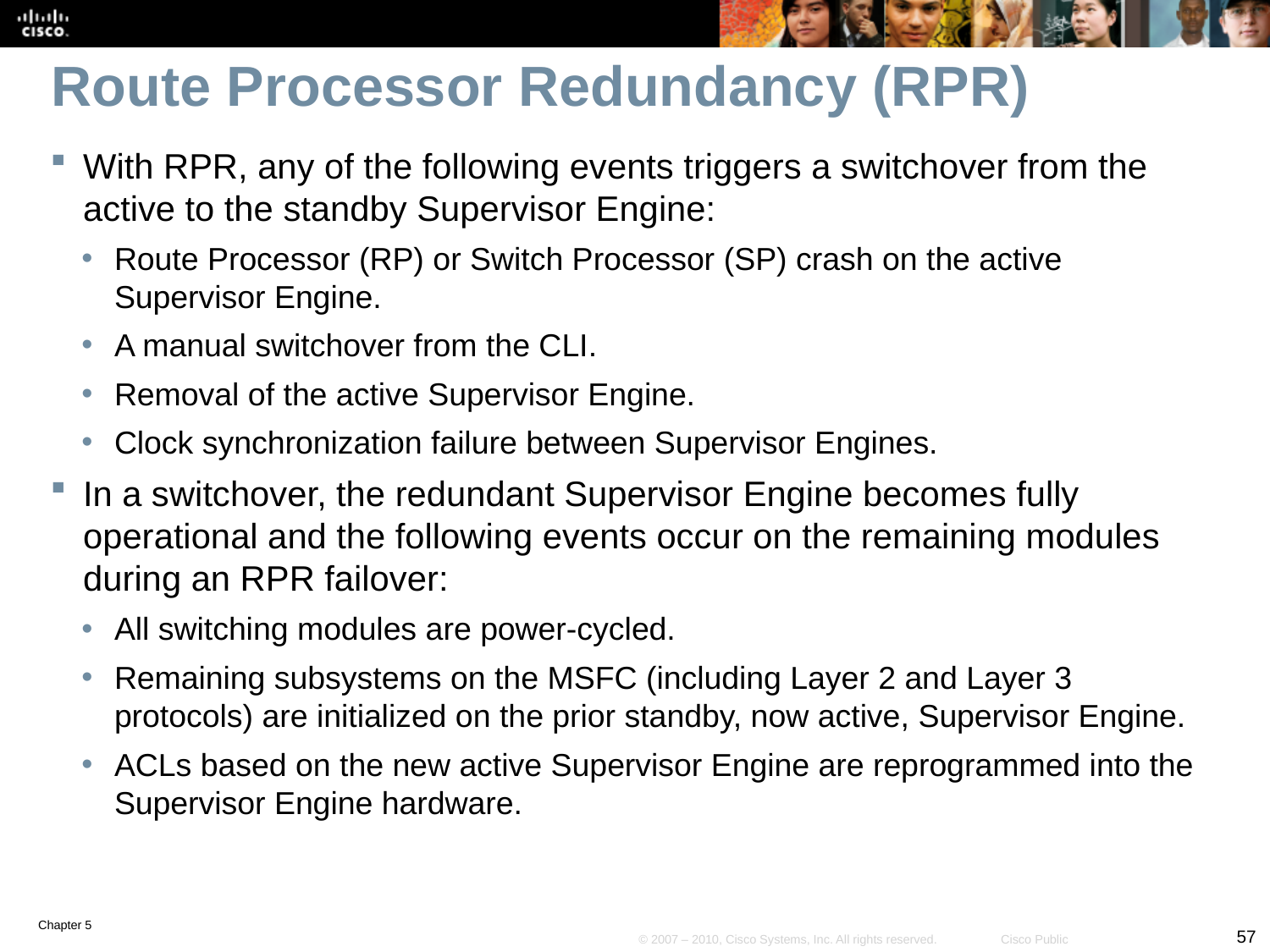

# Route Processor Redundancy (RPR)
With RPR, any of the following events triggers a switchover from the active to the standby Supervisor Engine:
Route Processor (RP) or Switch Processor (SP) crash on the active Supervisor Engine.
A manual switchover from the CLI.
Removal of the active Supervisor Engine.
Clock synchronization failure between Supervisor Engines.
In a switchover, the redundant Supervisor Engine becomes fully operational and the following events occur on the remaining modules during an RPR failover:
All switching modules are power-cycled.
Remaining subsystems on the MSFC (including Layer 2 and Layer 3 protocols) are initialized on the prior standby, now active, Supervisor Engine.
ACLs based on the new active Supervisor Engine are reprogrammed into the Supervisor Engine hardware.